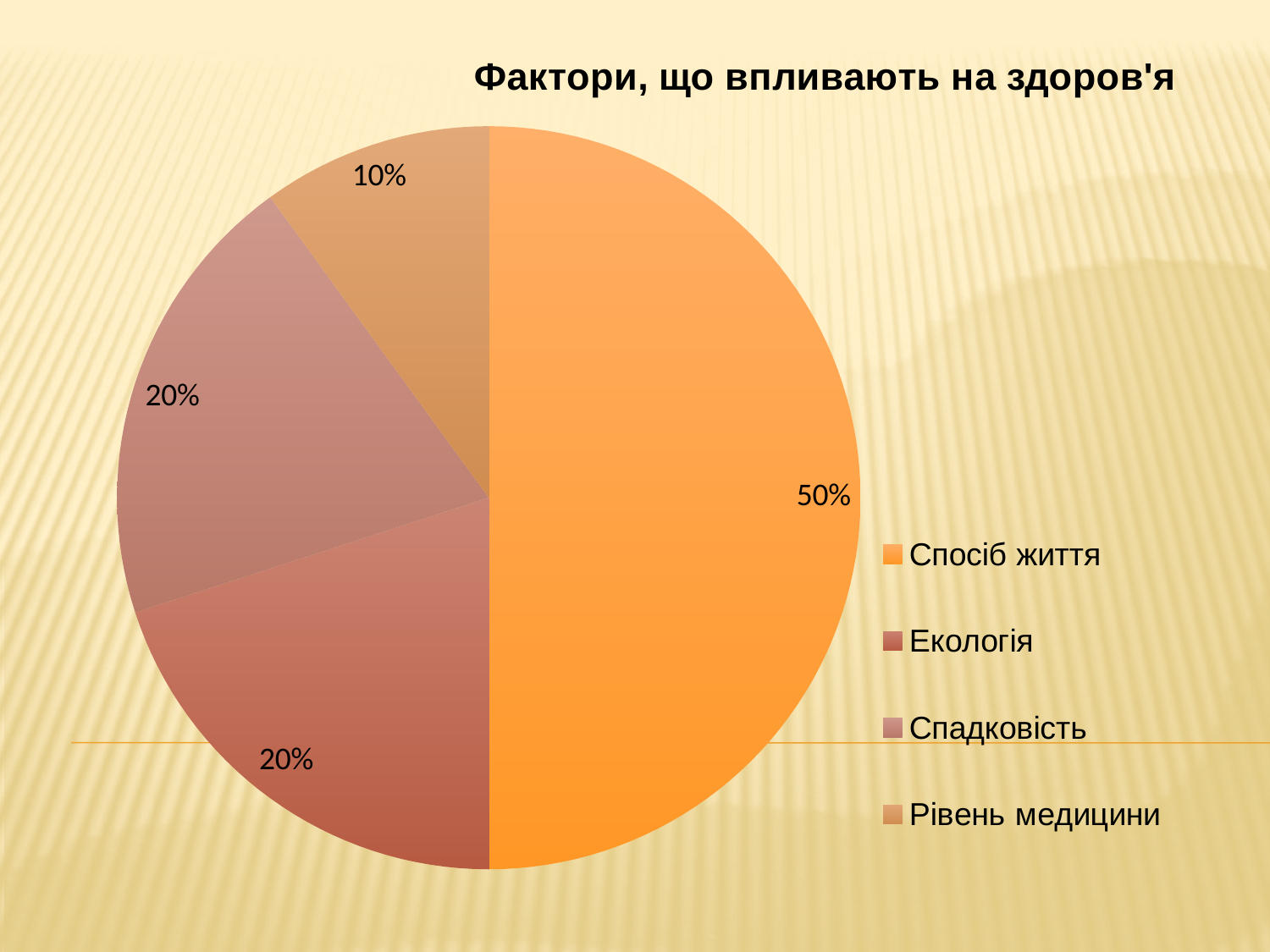

### Chart:

| Category | Фактори, що впливають на здоров'я |
|---|---|
| Спосіб життя | 0.5 |
| Екологія | 0.2 |
| Спадковість | 0.2 |
| Рівень медицини | 0.1 |
#